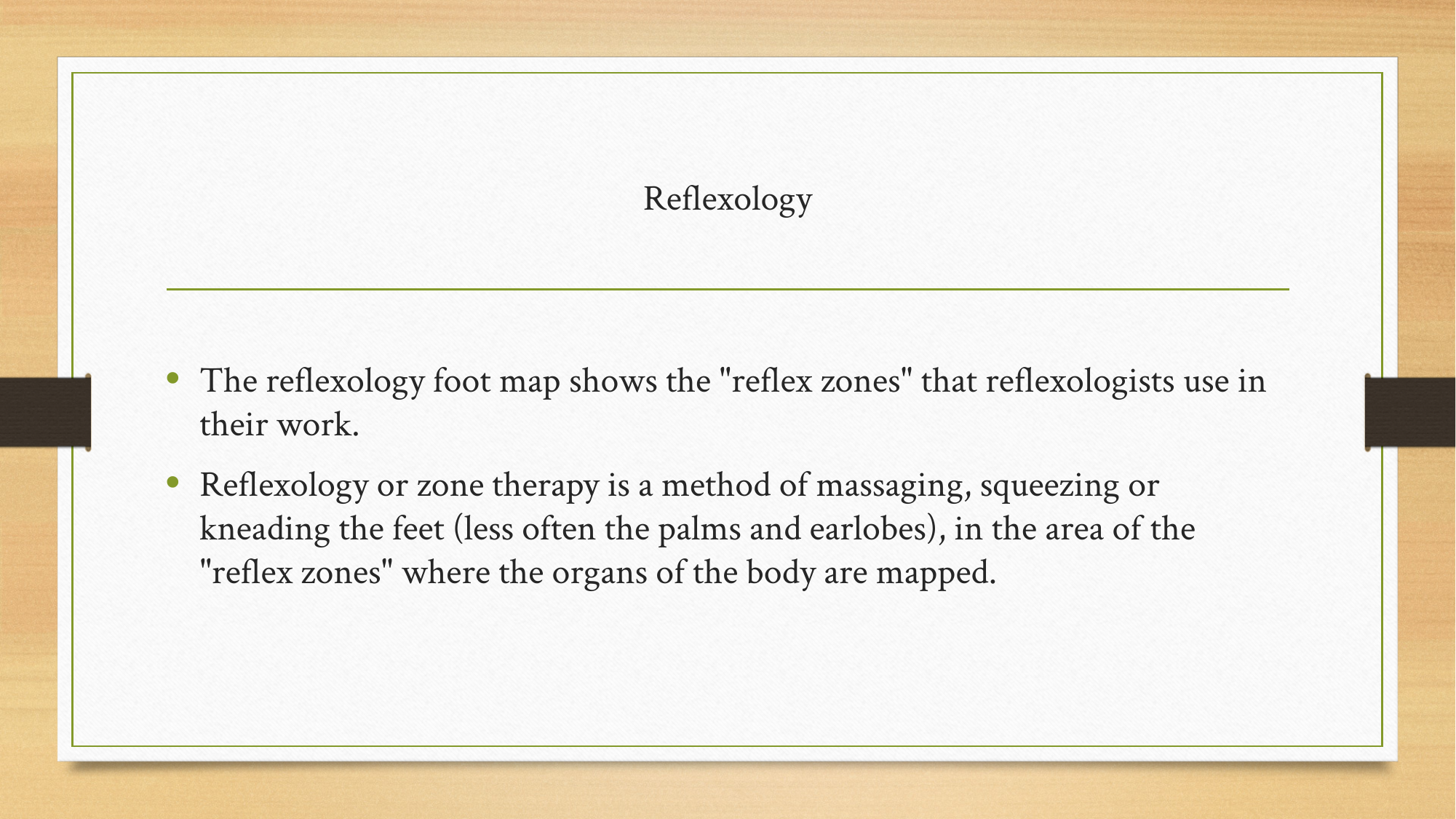

# Reflexology

The reflexology foot map shows the "reflex zones" that reflexologists use in their work.
Reflexology or zone therapy is a method of massaging, squeezing or kneading the feet (less often the palms and earlobes), in the area of ​​the "reflex zones" where the organs of the body are mapped.